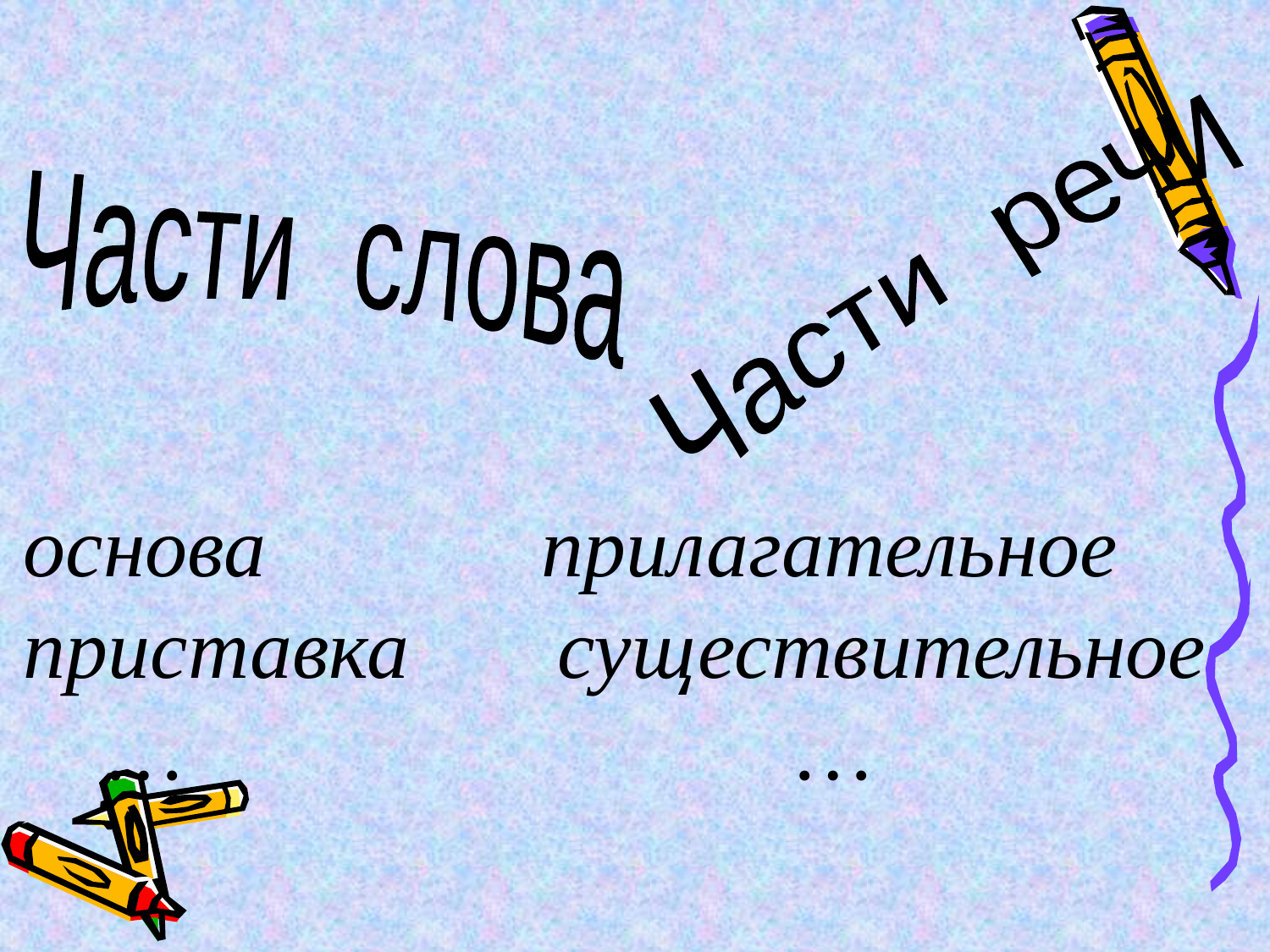

Части  слова
Части  речи
основа             прилагательное
приставка       существительное
    …                             …